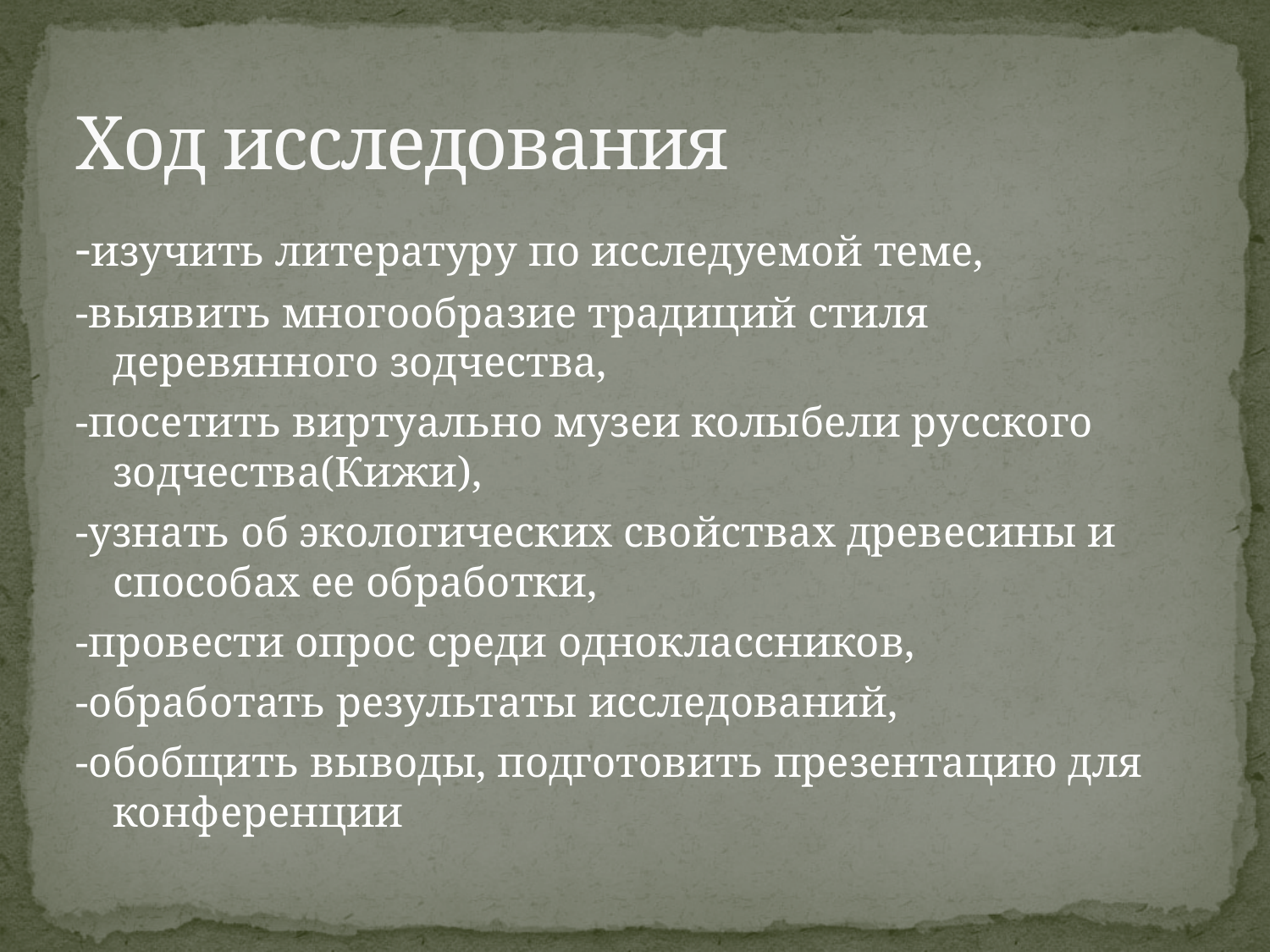

# Ход исследования
-изучить литературу по исследуемой теме,
-выявить многообразие традиций стиля деревянного зодчества,
-посетить виртуально музеи колыбели русского зодчества(Кижи),
-узнать об экологических свойствах древесины и способах ее обработки,
-провести опрос среди одноклассников,
-обработать результаты исследований,
-обобщить выводы, подготовить презентацию для конференции